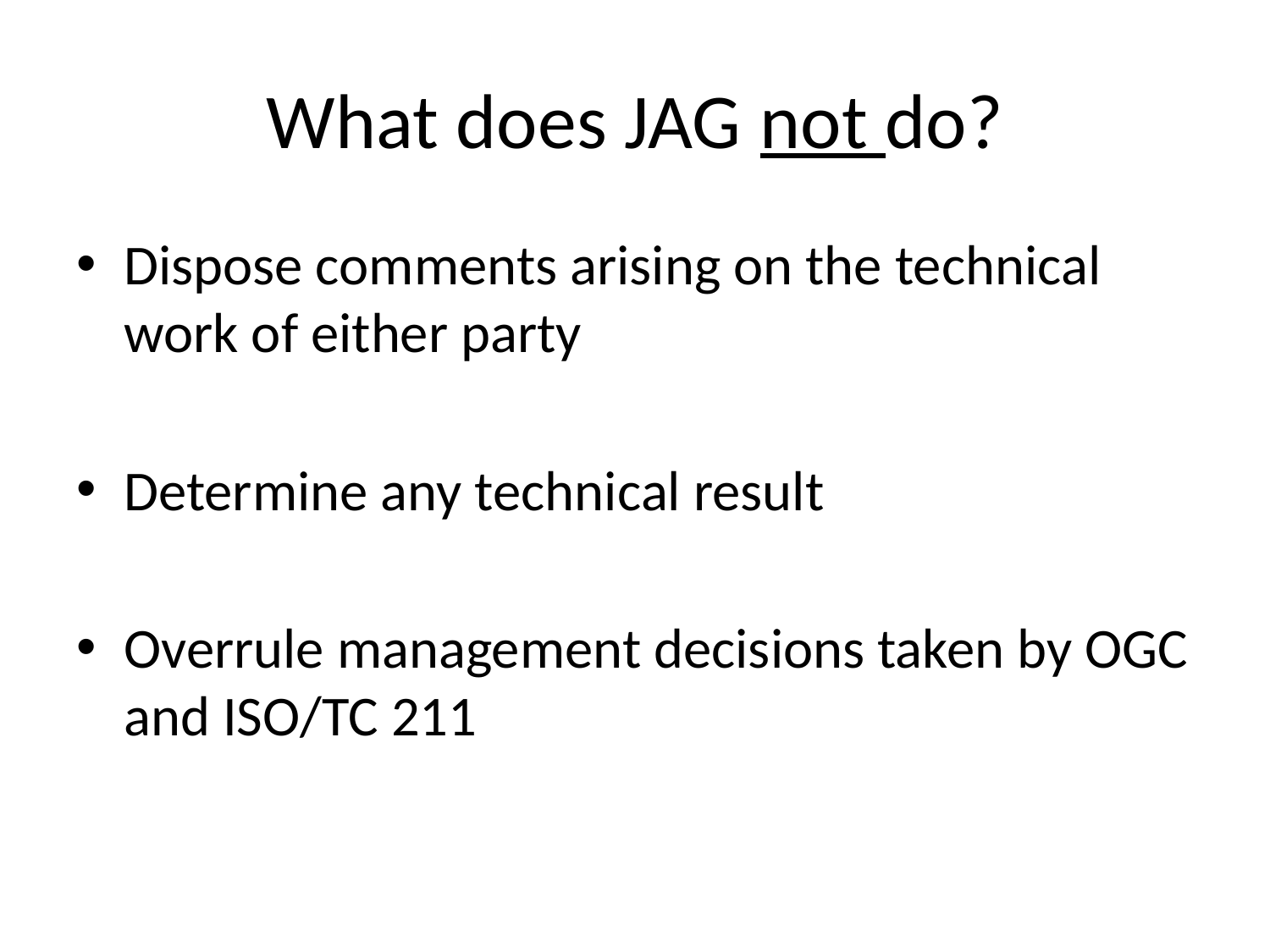

# What does JAG not do?
Dispose comments arising on the technical work of either party

Determine any technical result

Overrule management decisions taken by OGC and ISO/TC 211